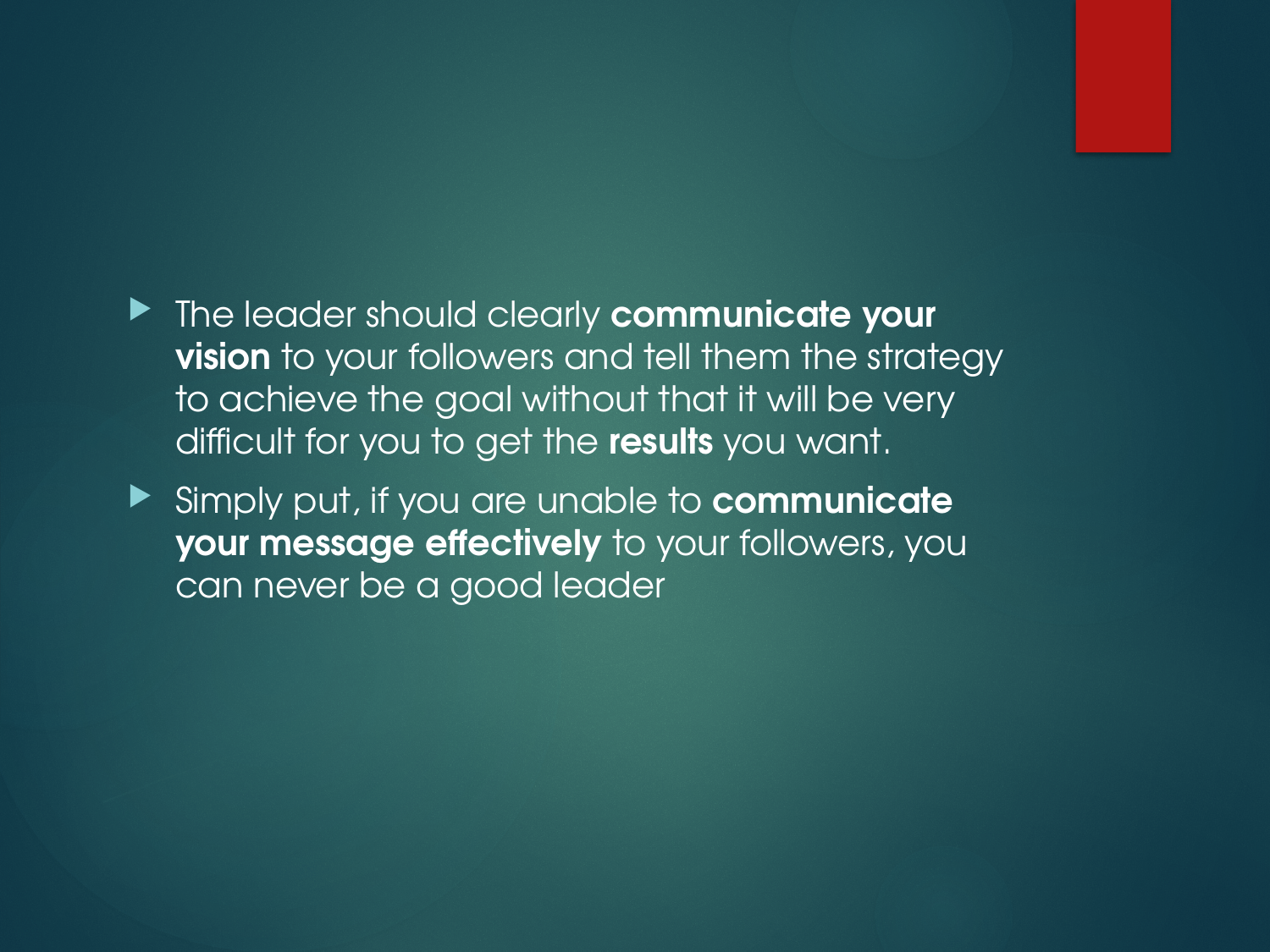

#
The leader should clearly communicate your vision to your followers and tell them the strategy to achieve the goal without that it will be very difficult for you to get the results you want.
Simply put, if you are unable to communicate your message effectively to your followers, you can never be a good leader